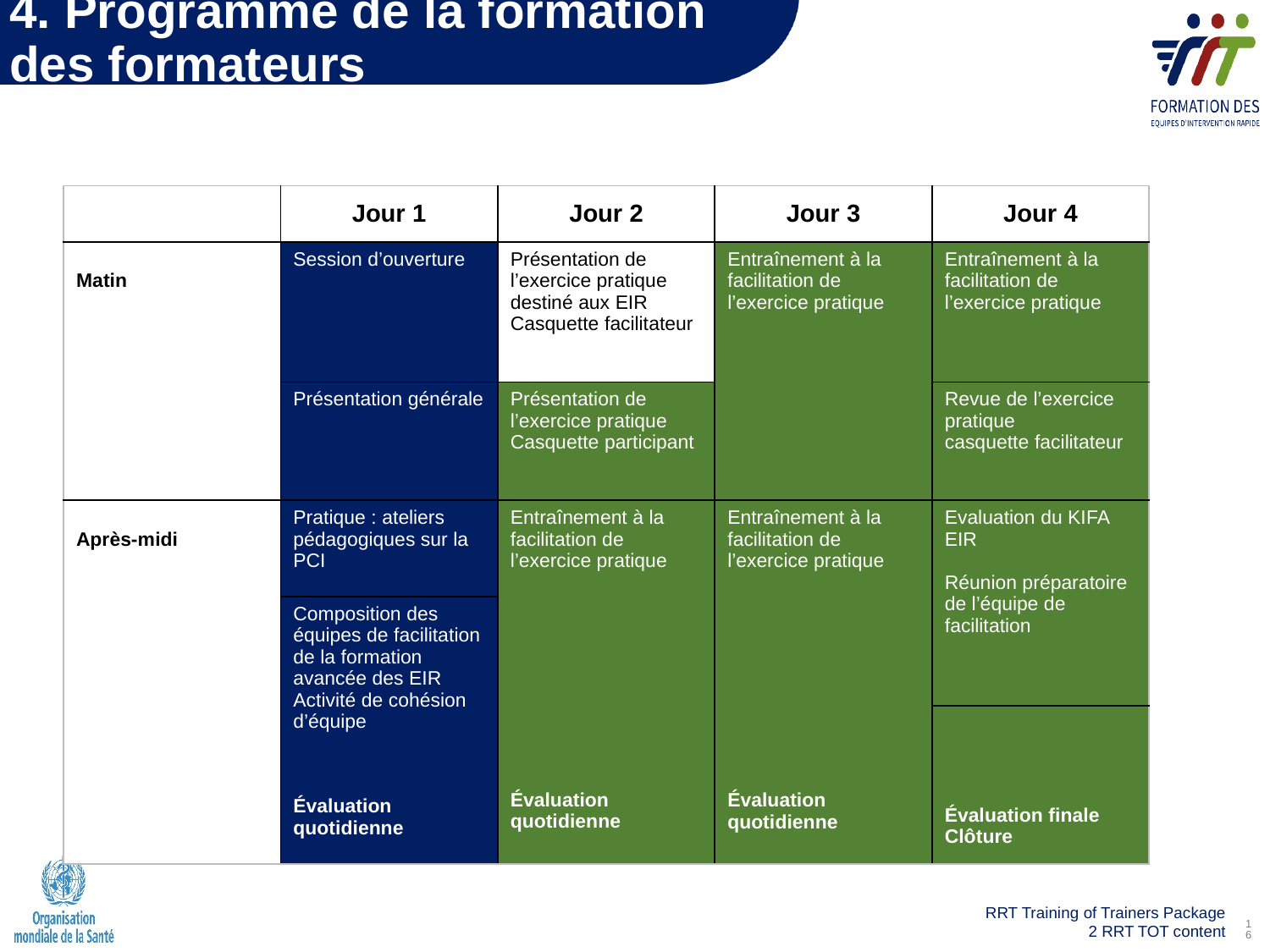

4. Programme de la formation
des formateurs
|  | Jour 1 | Jour 2 | Jour 3 | Jour 4 |
| --- | --- | --- | --- | --- |
| Matin | Session d’ouverture | Présentation de l’exercice pratique destiné aux EIR Casquette facilitateur | Entraînement à la facilitation de l’exercice pratique | Entraînement à la facilitation de l’exercice pratique |
|  |  |  |  | Revue de l’exercice pratique casquette facilitateur |
|  | Présentation générale | Présentation de l’exercice pratique Casquette participant |  |  |
| Après-midi | Pratique : ateliers pédagogiques sur la PCI | Entraînement à la facilitation de l’exercice pratique Évaluation quotidienne | Entraînement à la facilitation de l’exercice pratique Évaluation quotidienne | Evaluation du KIFA EIR Réunion préparatoire de l’équipe de facilitation |
|  | Composition des équipes de facilitation de la formation avancée des EIR Activité de cohésion d’équipe Évaluation quotidienne |  |  |  |
|  |  | Évaluation quotidienne |  | Évaluation finale Clôture |